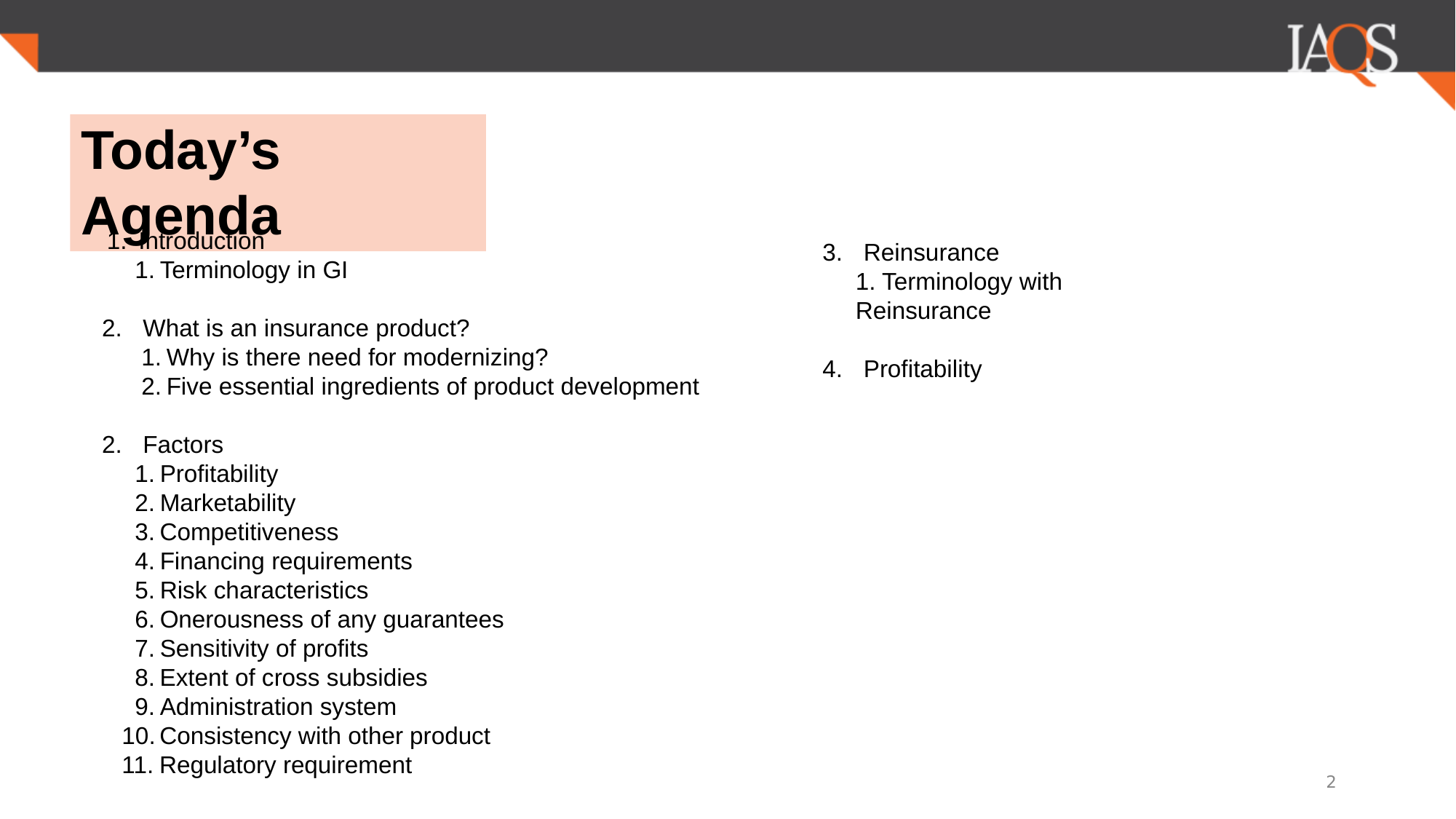

# Today’s Agenda
Introduction
Terminology in GI
What is an insurance product?
Why is there need for modernizing?
Five essential ingredients of product development
Factors
Profitability
Marketability
Competitiveness
Financing requirements
Risk characteristics
Onerousness of any guarantees
Sensitivity of profits
Extent of cross subsidies
Administration system
Consistency with other product
Regulatory requirement
Reinsurance
1. Terminology with Reinsurance
Profitability
2